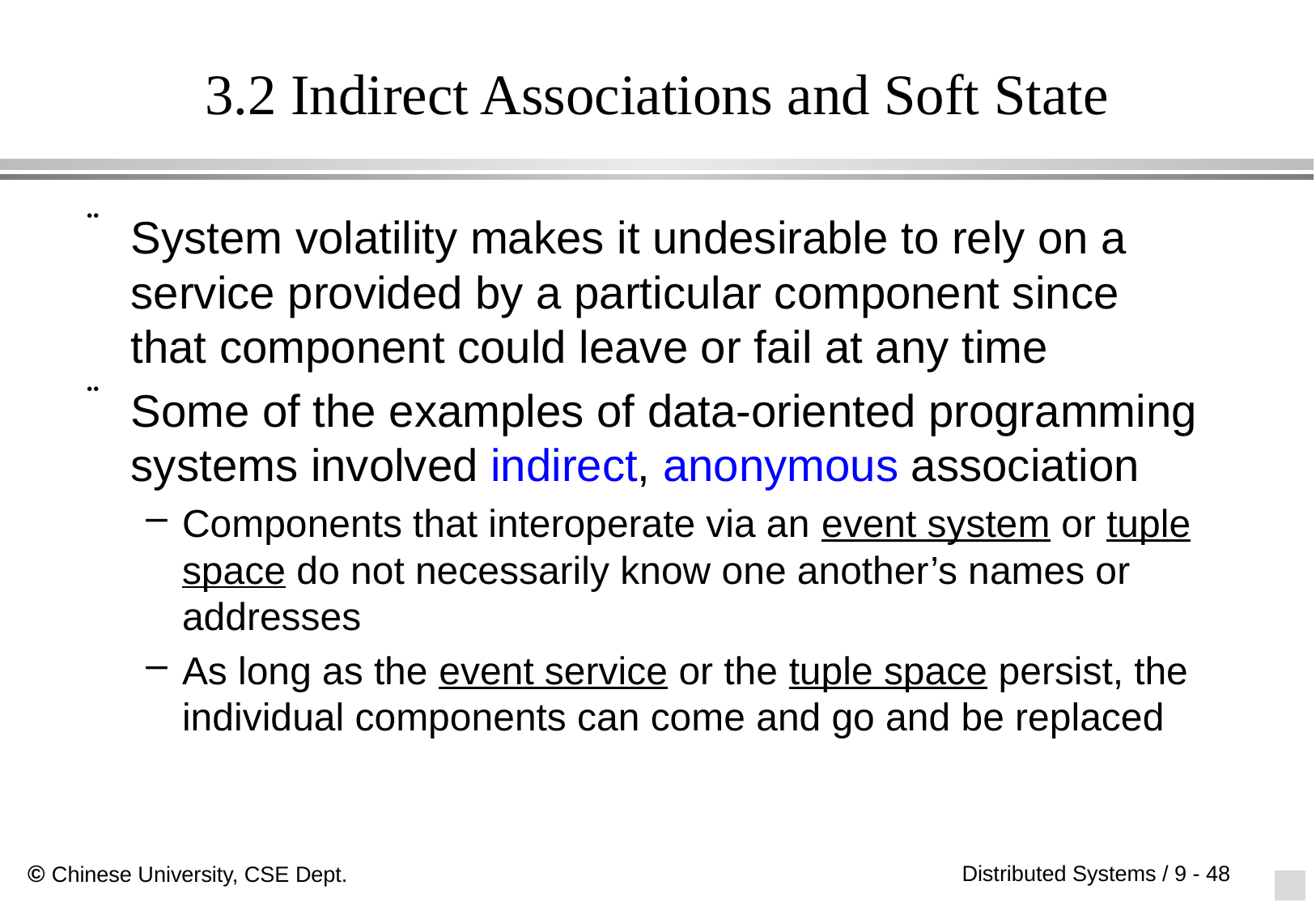

# 3.2 Indirect Associations and Soft State
System volatility makes it undesirable to rely on a service provided by a particular component since that component could leave or fail at any time
Some of the examples of data-oriented programming systems involved indirect, anonymous association
Components that interoperate via an event system or tuple space do not necessarily know one another’s names or addresses
As long as the event service or the tuple space persist, the individual components can come and go and be replaced